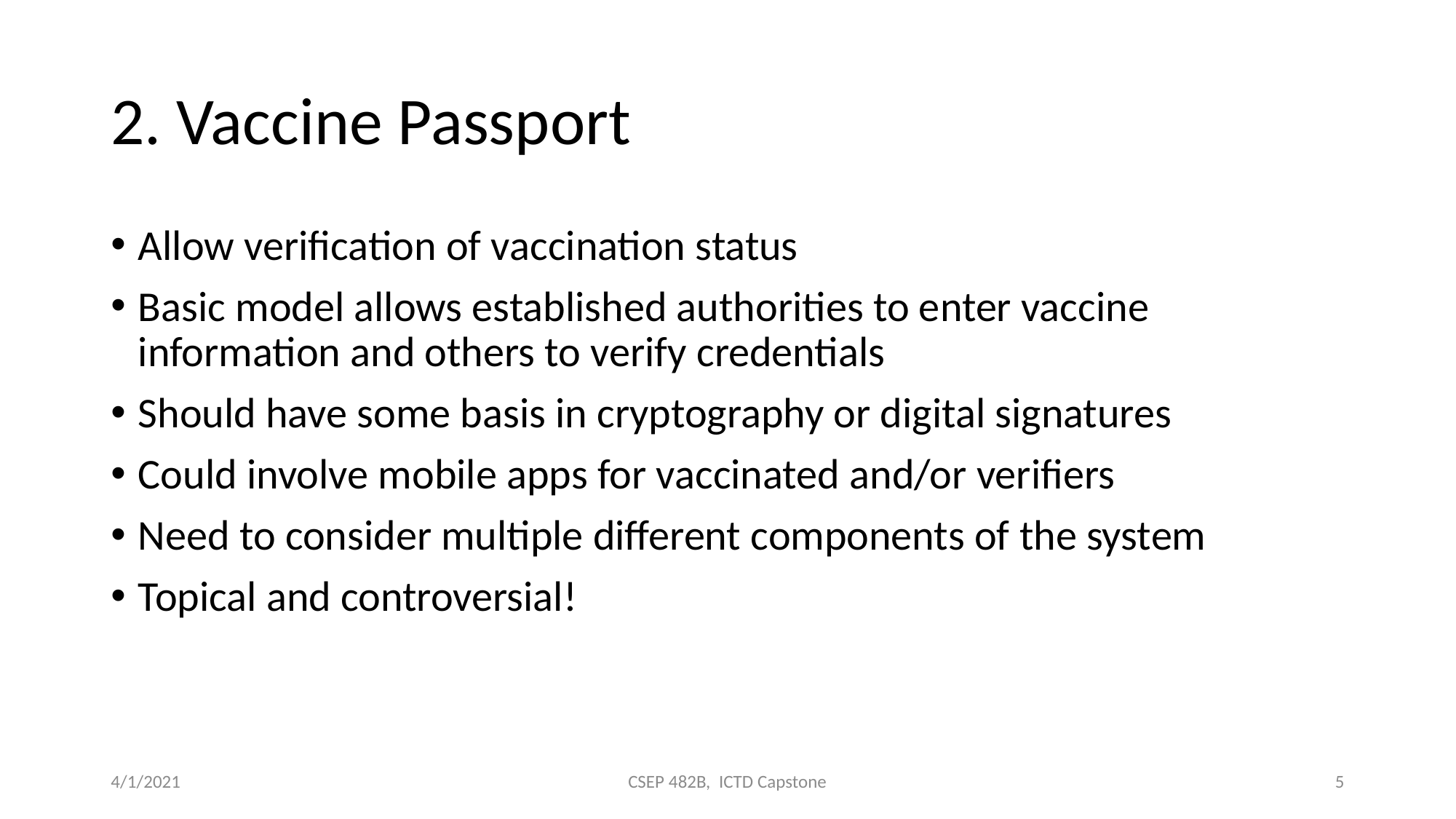

# 2. Vaccine Passport
Allow verification of vaccination status
Basic model allows established authorities to enter vaccine information and others to verify credentials
Should have some basis in cryptography or digital signatures
Could involve mobile apps for vaccinated and/or verifiers
Need to consider multiple different components of the system
Topical and controversial!
4/1/2021
CSEP 482B,  ICTD Capstone
5